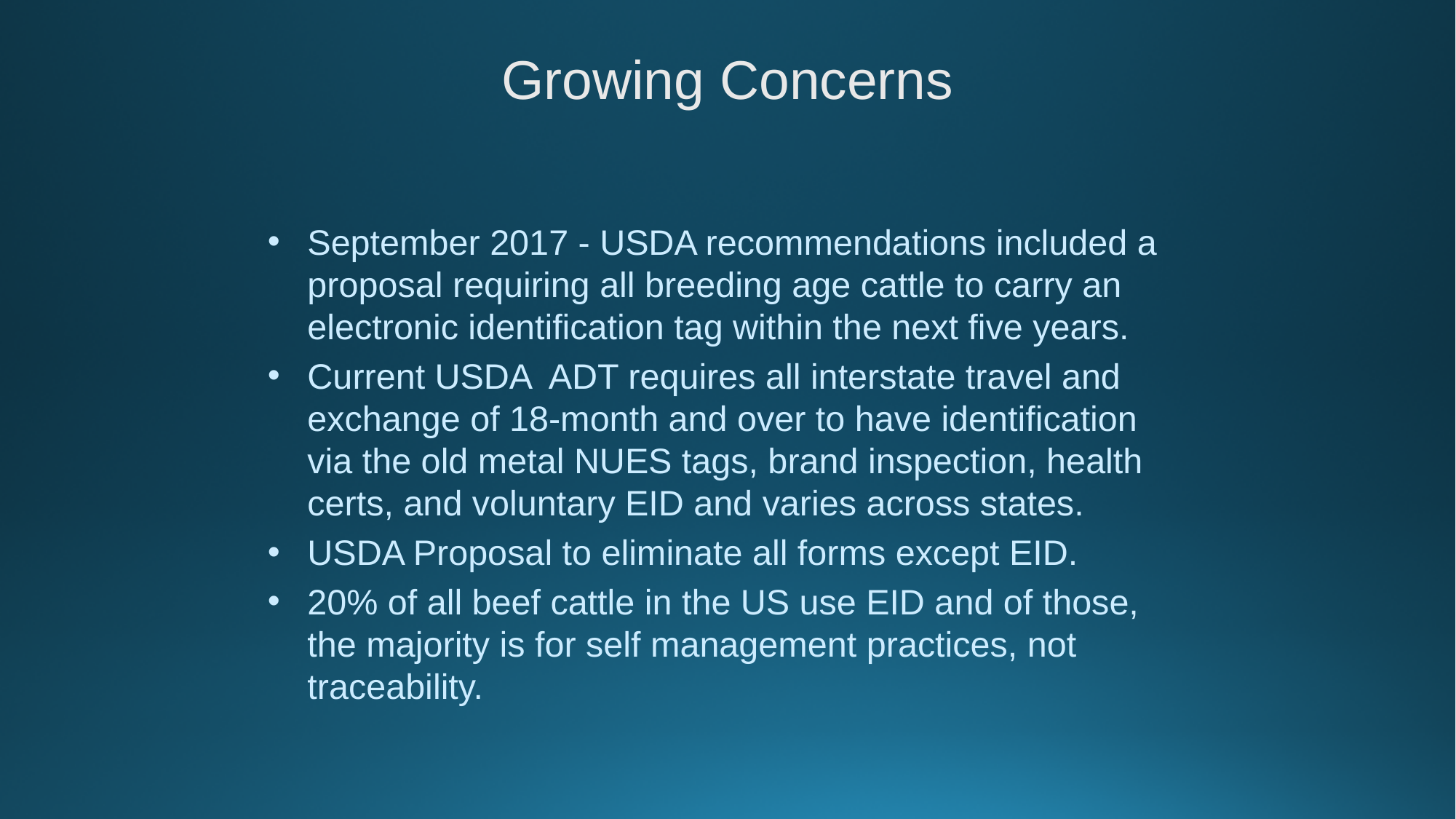

Growing Concerns
September 2017 - USDA recommendations included a proposal requiring all breeding age cattle to carry an electronic identification tag within the next five years.
Current USDA  ADT requires all interstate travel and exchange of 18-month and over to have identification via the old metal NUES tags, brand inspection, health certs, and voluntary EID and varies across states.
USDA Proposal to eliminate all forms except EID.
20% of all beef cattle in the US use EID and of those, the majority is for self management practices, not traceability.